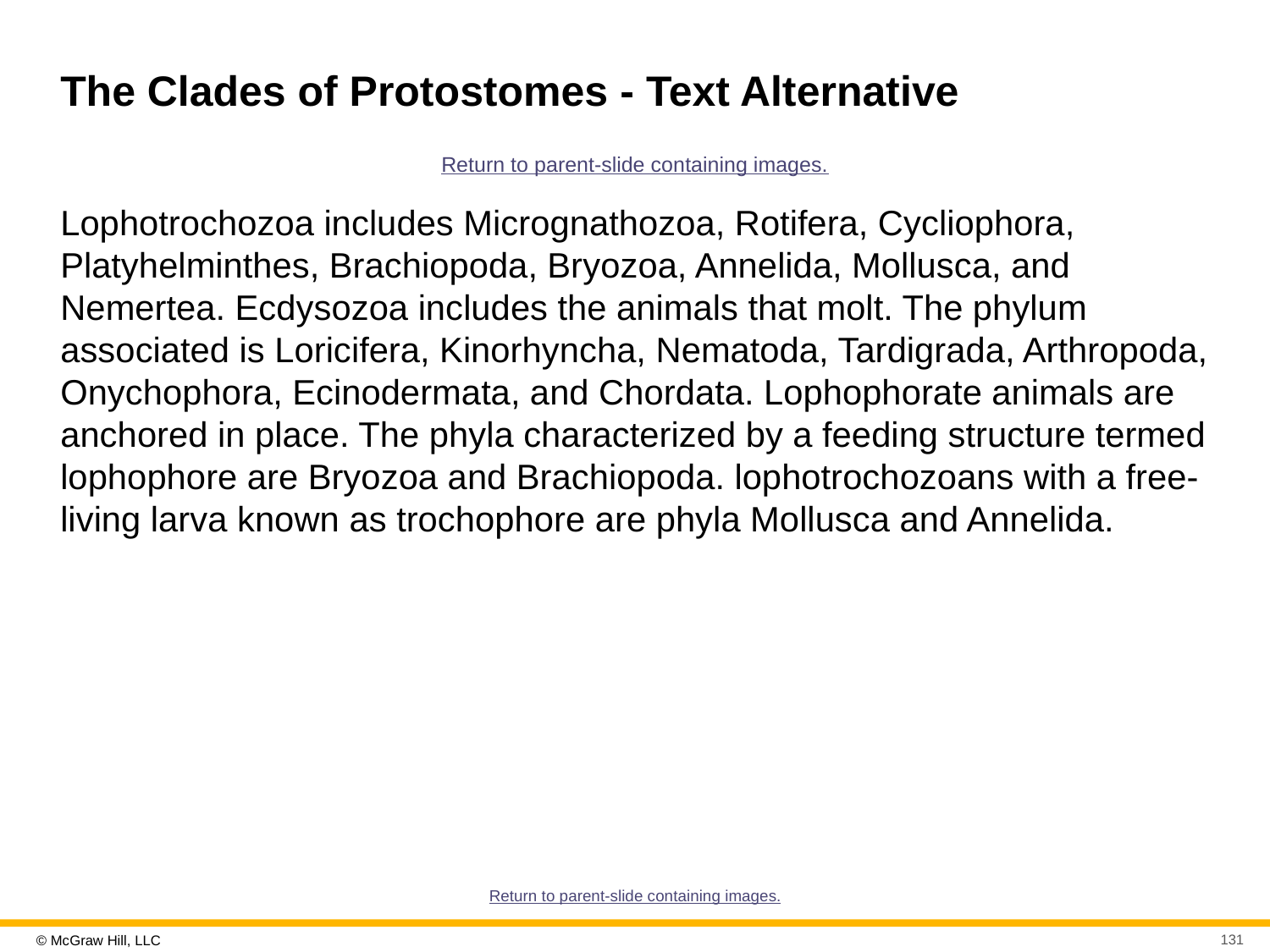

# The Clades of Protostomes - Text Alternative
Return to parent-slide containing images.
Lophotrochozoa includes Micrognathozoa, Rotifera, Cycliophora, Platyhelminthes, Brachiopoda, Bryozoa, Annelida, Mollusca, and Nemertea. Ecdysozoa includes the animals that molt. The phylum associated is Loricifera, Kinorhyncha, Nematoda, Tardigrada, Arthropoda, Onychophora, Ecinodermata, and Chordata. Lophophorate animals are anchored in place. The phyla characterized by a feeding structure termed lophophore are Bryozoa and Brachiopoda. lophotrochozoans with a free-living larva known as trochophore are phyla Mollusca and Annelida.
Return to parent-slide containing images.
131